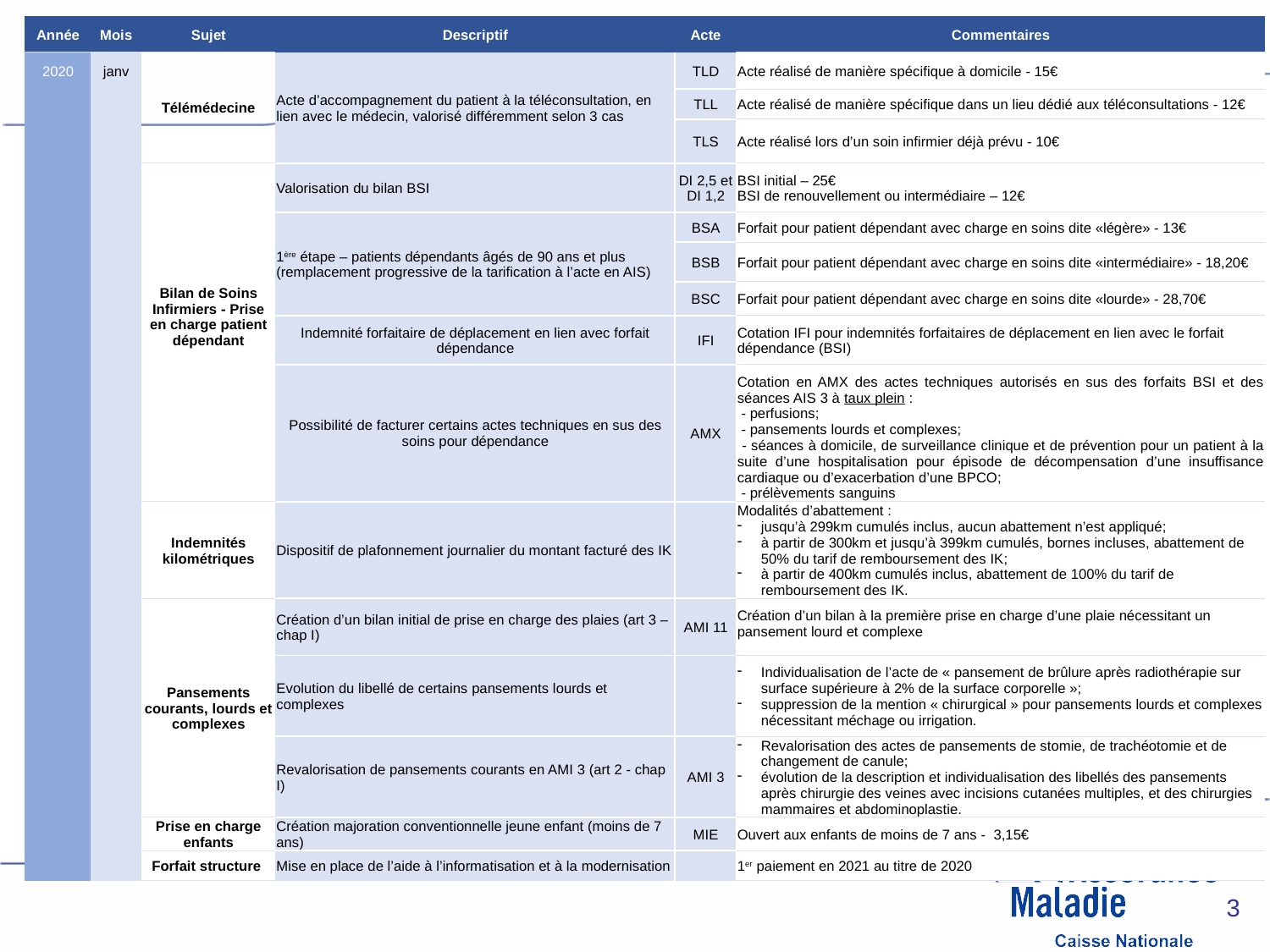

# Entrée en vigueur des mesures
| Année | Mois | Sujet | Descriptif | Acte | Commentaires |
| --- | --- | --- | --- | --- | --- |
| 2020 | janv | Télémédecine | Acte d’accompagnement du patient à la téléconsultation, en lien avec le médecin, valorisé différemment selon 3 cas | TLD | Acte réalisé de manière spécifique à domicile - 15€ |
|  |  |  |  | TLL | Acte réalisé de manière spécifique dans un lieu dédié aux téléconsultations - 12€ |
|  |  |  |  | TLS | Acte réalisé lors d’un soin infirmier déjà prévu - 10€ |
|  |  | Bilan de Soins Infirmiers - Prise en charge patient dépendant | Valorisation du bilan BSI | DI 2,5 et DI 1,2 | BSI initial – 25€ BSI de renouvellement ou intermédiaire – 12€ |
|  |  |  | 1ère étape – patients dépendants âgés de 90 ans et plus (remplacement progressive de la tarification à l’acte en AIS) | BSA | Forfait pour patient dépendant avec charge en soins dite «légère» - 13€ |
|  |  |  |  | BSB | Forfait pour patient dépendant avec charge en soins dite «intermédiaire» - 18,20€ |
|  |  |  |  |  |  |
|  |  |  |  | BSC | Forfait pour patient dépendant avec charge en soins dite «lourde» - 28,70€ |
|  |  |  |  |  |  |
|  |  |  | Indemnité forfaitaire de déplacement en lien avec forfait dépendance | IFI | Cotation IFI pour indemnités forfaitaires de déplacement en lien avec le forfait dépendance (BSI) |
|  |  |  |  |  |  |
|  |  |  | Possibilité de facturer certains actes techniques en sus des soins pour dépendance | AMX | Cotation en AMX des actes techniques autorisés en sus des forfaits BSI et des séances AIS 3 à taux plein : - perfusions; - pansements lourds et complexes; - séances à domicile, de surveillance clinique et de prévention pour un patient à la suite d’une hospitalisation pour épisode de décompensation d’une insuffisance cardiaque ou d’exacerbation d’une BPCO; - prélèvements sanguins |
|  |  | Indemnités kilométriques | Dispositif de plafonnement journalier du montant facturé des IK |  | Modalités d’abattement : jusqu’à 299km cumulés inclus, aucun abattement n’est appliqué; à partir de 300km et jusqu’à 399km cumulés, bornes incluses, abattement de 50% du tarif de remboursement des IK; à partir de 400km cumulés inclus, abattement de 100% du tarif de remboursement des IK. |
|  |  | Pansements courants, lourds et complexes | Création d’un bilan initial de prise en charge des plaies (art 3 – chap I) | AMI 11 | Création d’un bilan à la première prise en charge d’une plaie nécessitant un pansement lourd et complexe |
|  |  |  | Evolution du libellé de certains pansements lourds et complexes |  | Individualisation de l’acte de « pansement de brûlure après radiothérapie sur surface supérieure à 2% de la surface corporelle »; suppression de la mention « chirurgical » pour pansements lourds et complexes nécessitant méchage ou irrigation. |
|  |  |  | Revalorisation de pansements courants en AMI 3 (art 2 - chap I) | AMI 3 | Revalorisation des actes de pansements de stomie, de trachéotomie et de changement de canule; évolution de la description et individualisation des libellés des pansements après chirurgie des veines avec incisions cutanées multiples, et des chirurgies mammaires et abdominoplastie. |
|  |  | Prise en charge enfants | Création majoration conventionnelle jeune enfant (moins de 7 ans) | MIE | Ouvert aux enfants de moins de 7 ans - 3,15€ |
|  |  | Forfait structure | Mise en place de l’aide à l’informatisation et à la modernisation |  | 1er paiement en 2021 au titre de 2020 |
3